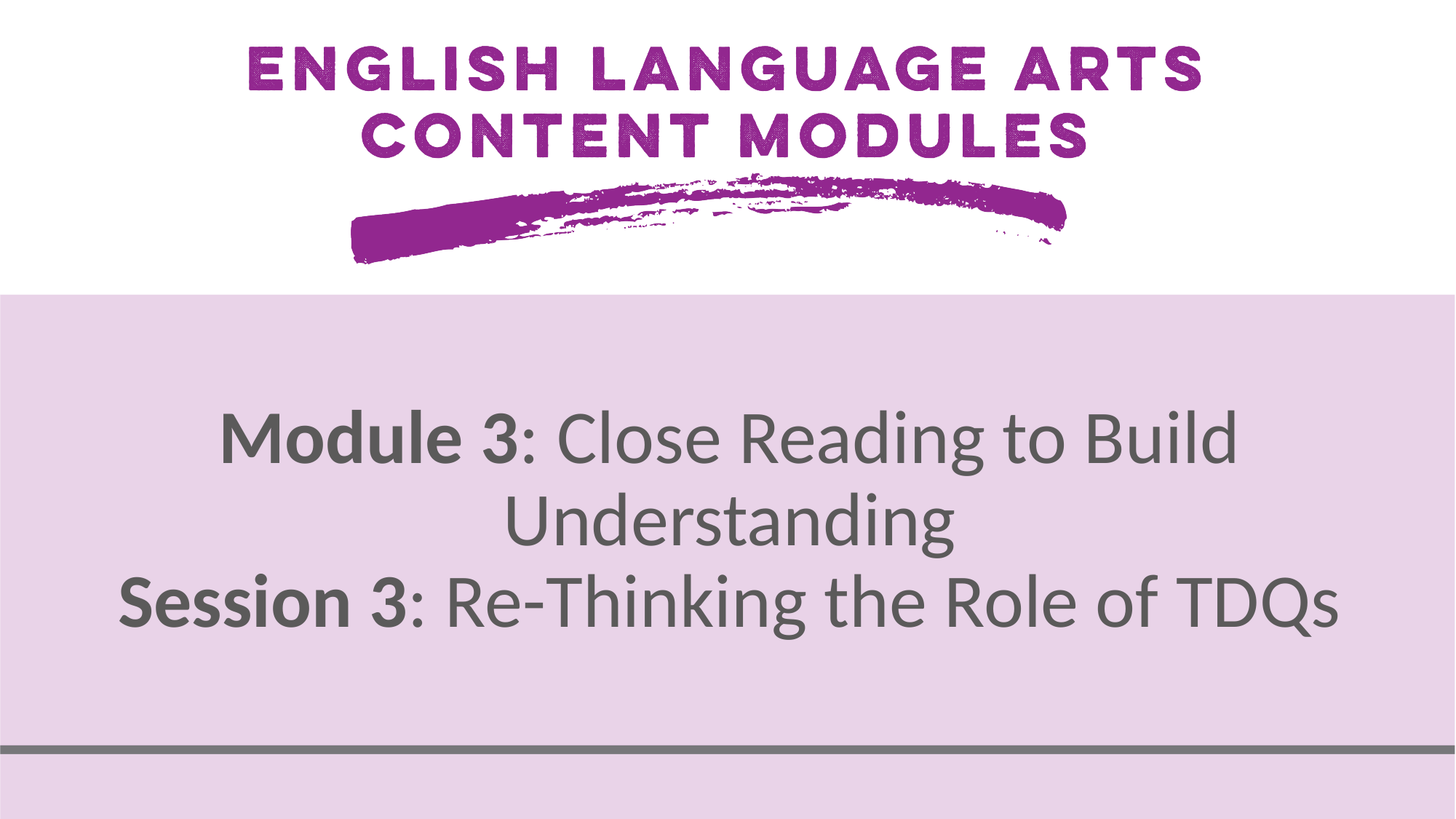

# Module 3: Close Reading to Build Understanding Session 3: Re-Thinking the Role of TDQs